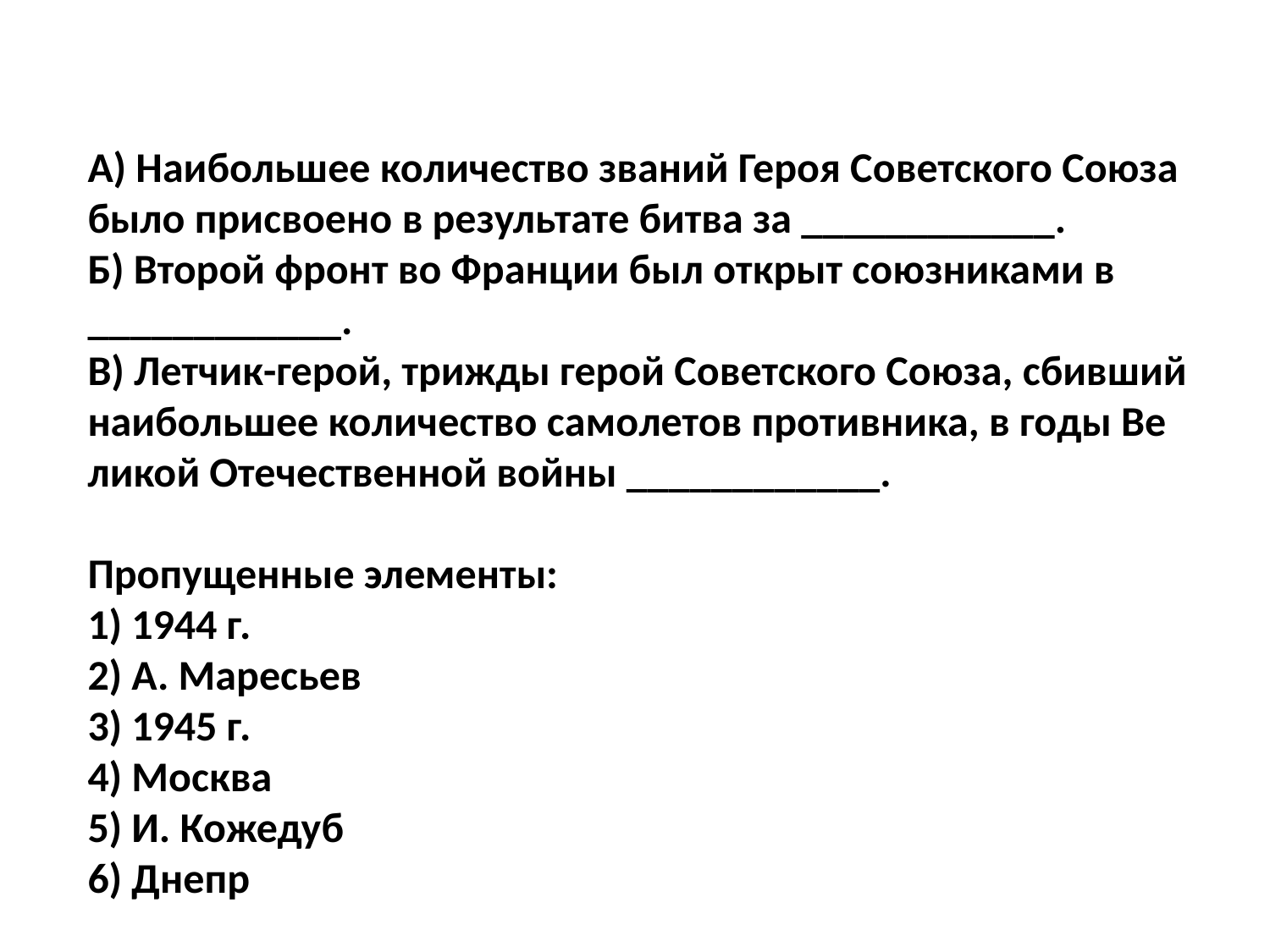

# А) Наи­боль­шее ко­ли­че­ство зва­ний Героя Со­вет­ско­го Союза было при­сво­е­но в ре­зуль­та­те битва за ____________. Б) Вто­рой фронт во Фран­ции был от­крыт со­юз­ни­ка­ми в ____________. В) Лет­чик-герой, три­жды герой Со­вет­ско­го Союза, сбив­ший наи­боль­шее ко­ли­че­ство са­мо­ле­тов про­тив­ни­ка, в годы Ве­ли­кой Оте­че­ствен­ной войны ____________.   Про­пу­щен­ные эле­мен­ты: 1) 1944 г. 2) А. Ма­ре­сьев 3) 1945 г. 4) Москва 5) И. Ко­же­дуб 6) Днепр